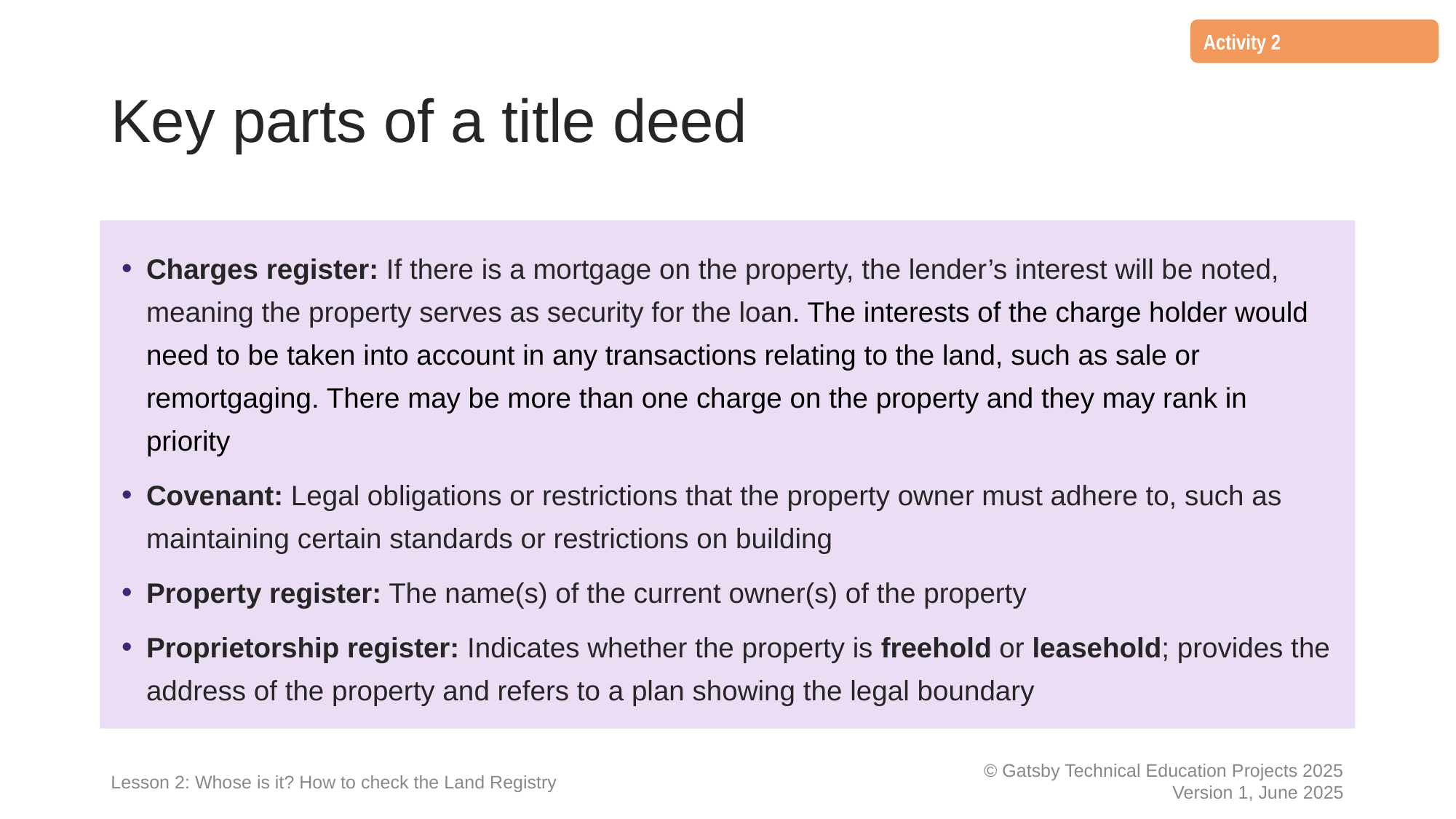

Activity 2
# Key parts of a title deed
Charges register: If there is a mortgage on the property, the lender’s interest will be noted, meaning the property serves as security for the loan. The interests of the charge holder would need to be taken into account in any transactions relating to the land, such as sale or remortgaging. There may be more than one charge on the property and they may rank in priority
Covenant: Legal obligations or restrictions that the property owner must adhere to, such as maintaining certain standards or restrictions on building
Property register: The name(s) of the current owner(s) of the property
Proprietorship register: Indicates whether the property is freehold or leasehold; provides the address of the property and refers to a plan showing the legal boundary
Lesson 2: Whose is it? How to check the Land Registry